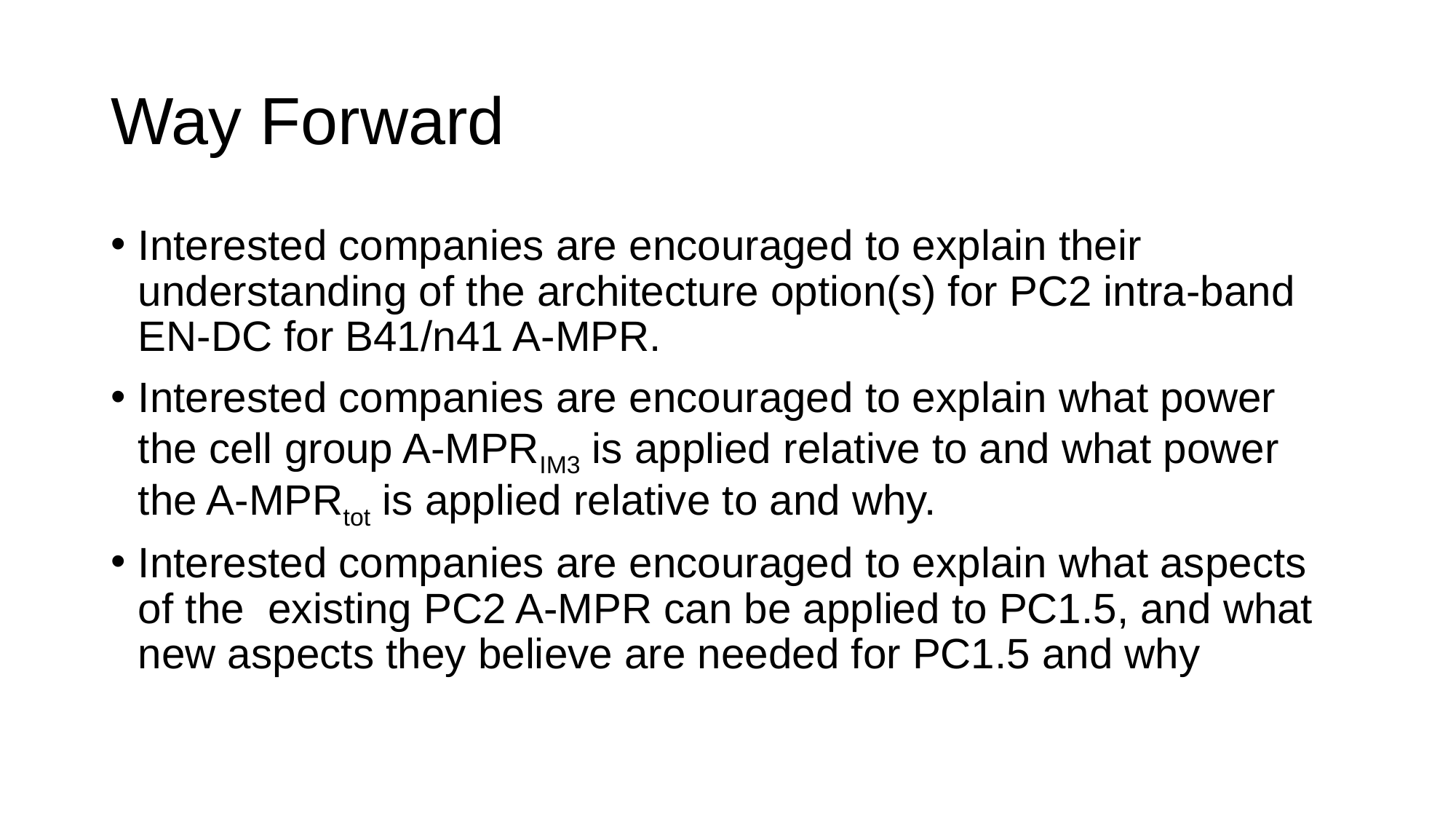

# Way Forward
Interested companies are encouraged to explain their understanding of the architecture option(s) for PC2 intra-band EN-DC for B41/n41 A-MPR.
Interested companies are encouraged to explain what power the cell group A-MPRIM3 is applied relative to and what power the A-MPRtot is applied relative to and why.
Interested companies are encouraged to explain what aspects of the  existing PC2 A-MPR can be applied to PC1.5, and what new aspects they believe are needed for PC1.5 and why